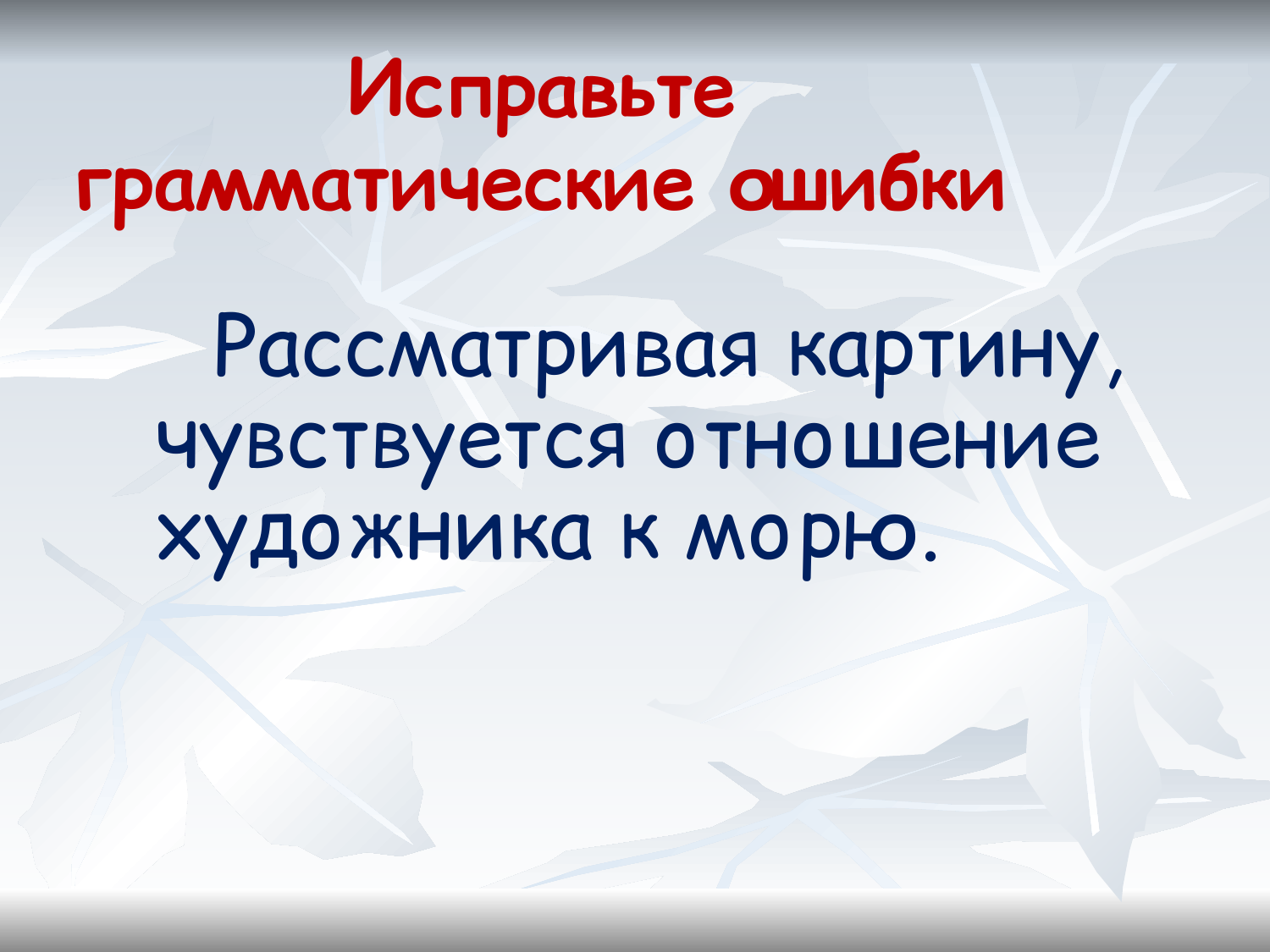

# Исправьте грамматические ошибки
     Рассматривая картину, чувствуется отношение художника к морю.